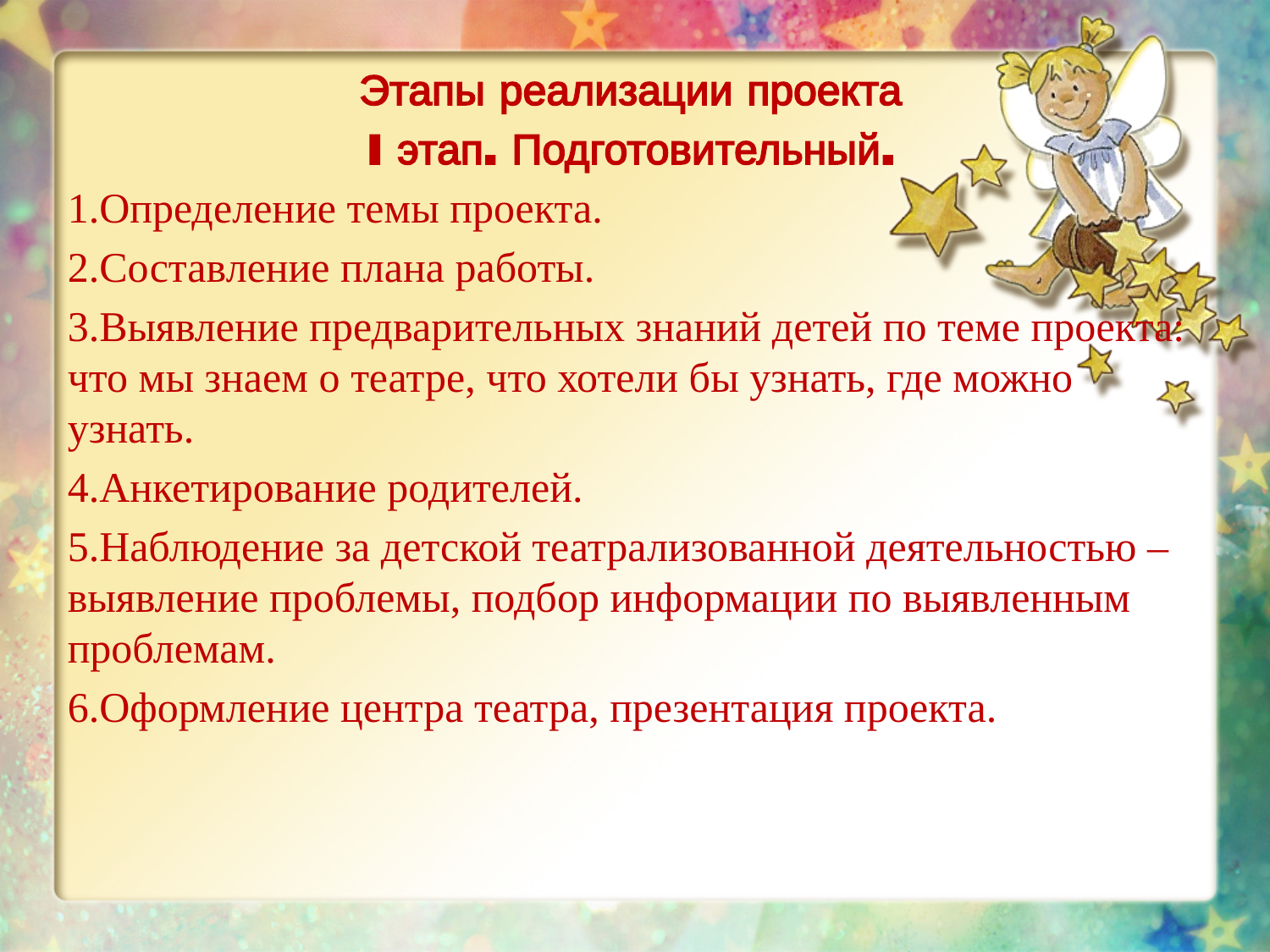

Этапы реализации проекта
I этап. Подготовительный.
1.Определение темы проекта.
2.Составление плана работы.
3.Выявление предварительных знаний детей по теме проекта: что мы знаем о театре, что хотели бы узнать, где можно узнать.
4.Анкетирование родителей.
5.Наблюдение за детской театрализованной деятельностью – выявление проблемы, подбор информации по выявленным проблемам.
6.Оформление центра театра, презентация проекта.